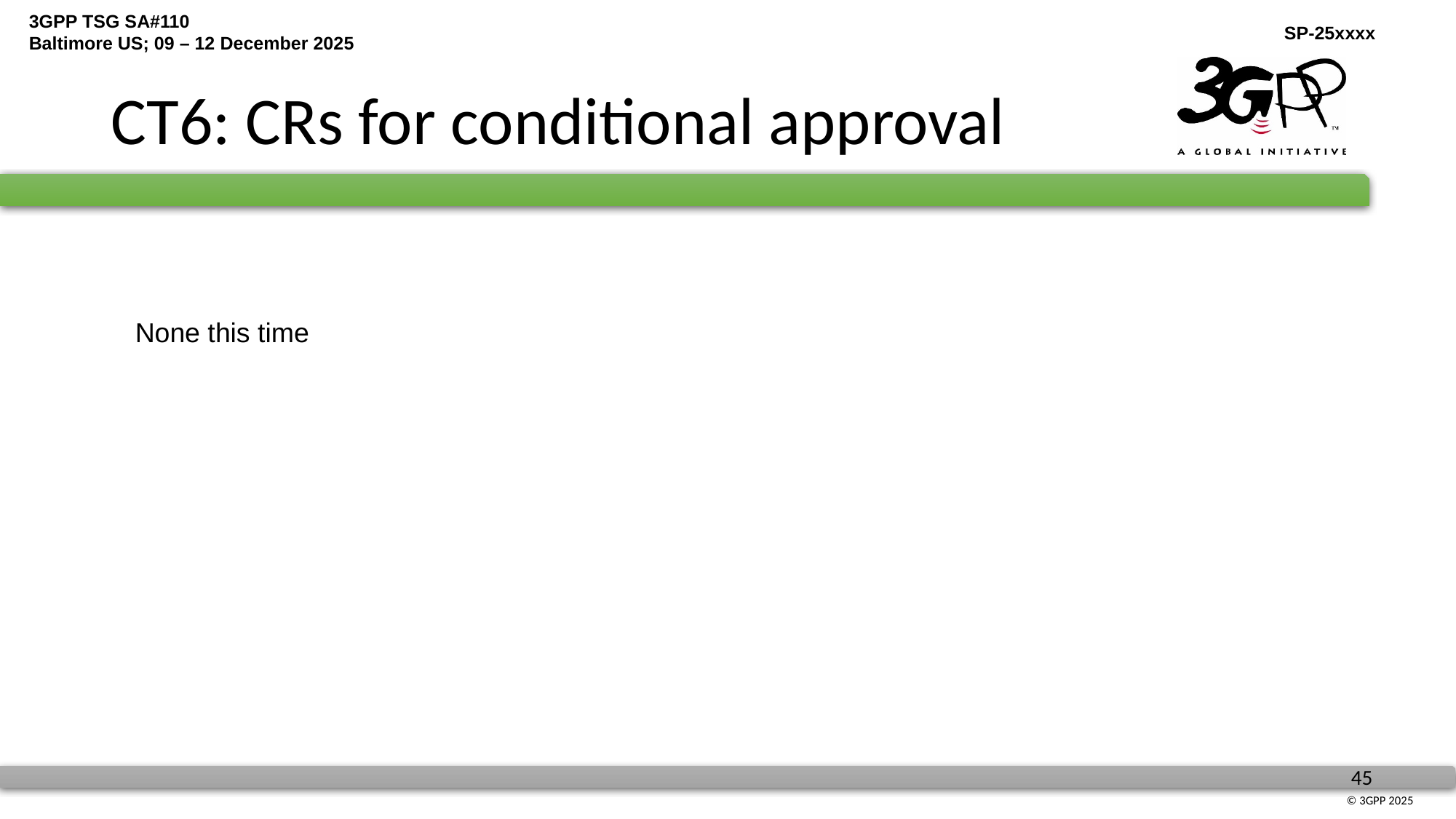

# CT6: CRs for conditional approval
None this time